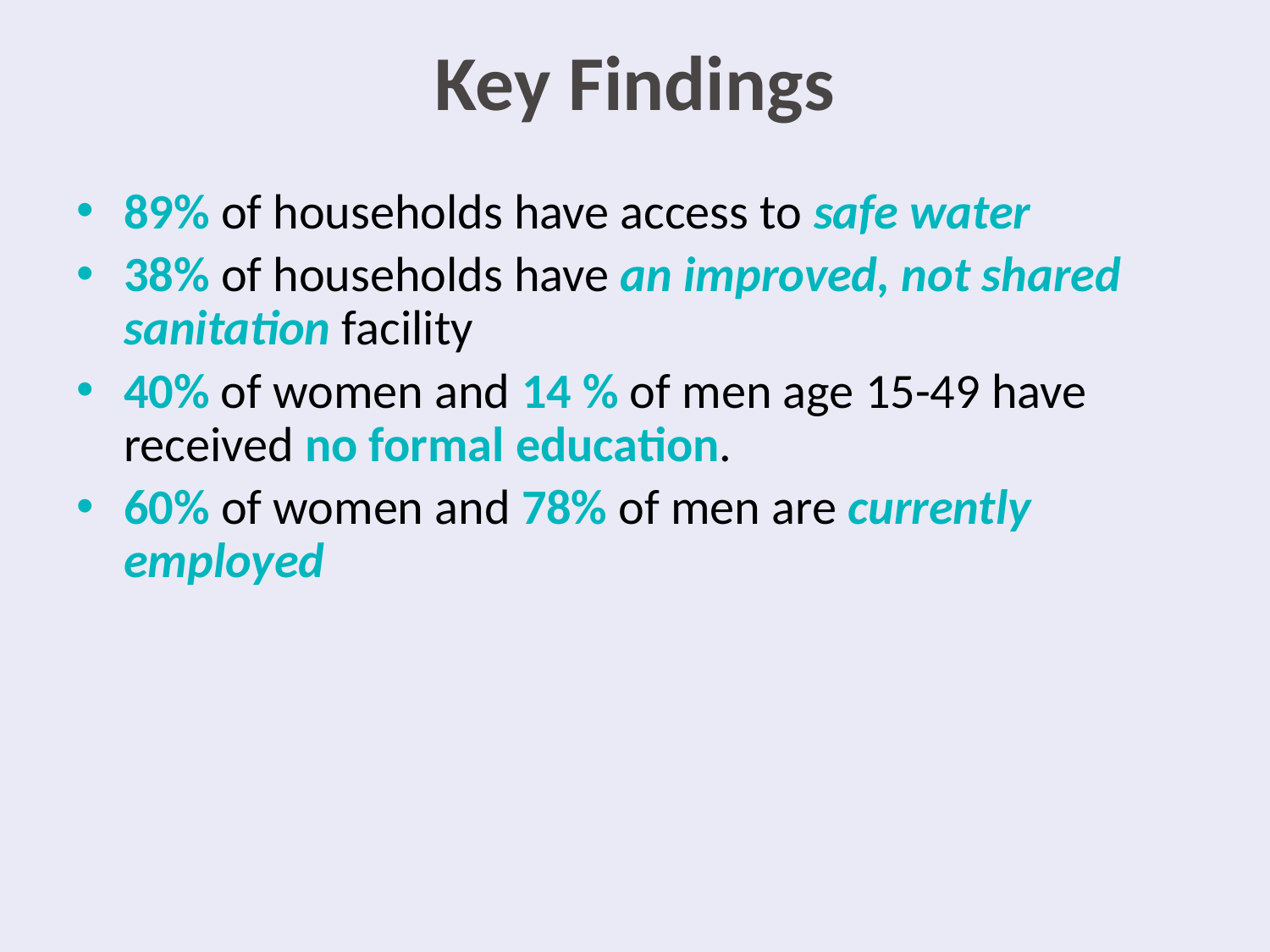

# Key Findings
89% of households have access to safe water
38% of households have an improved, not shared sanitation facility
40% of women and 14 % of men age 15-49 have received no formal education.
60% of women and 78% of men are currently employed